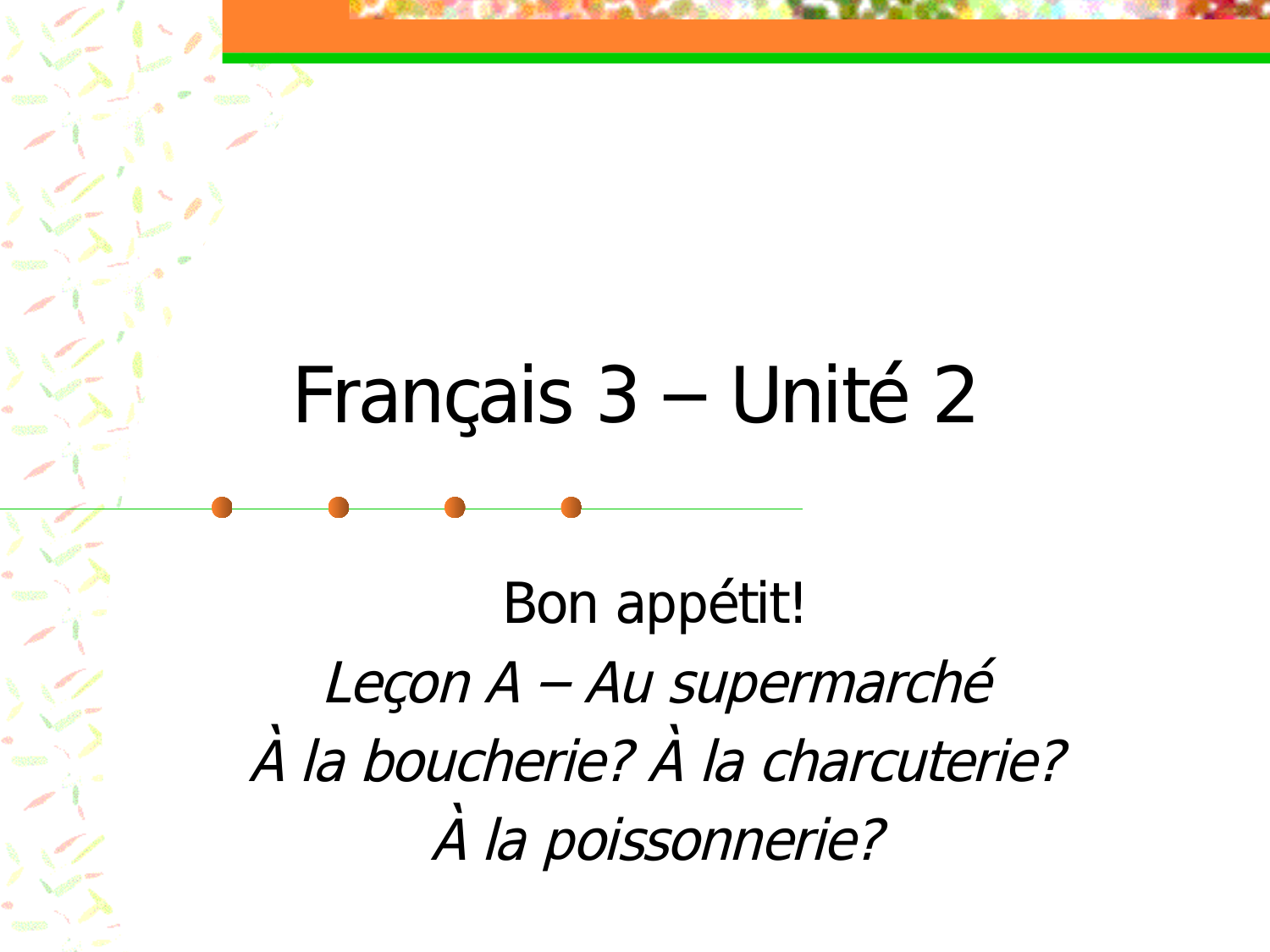

# Français 3 – Unité 2
Bon appétit!
Leçon A – Au supermarché
À la boucherie? À la charcuterie?
À la poissonnerie?